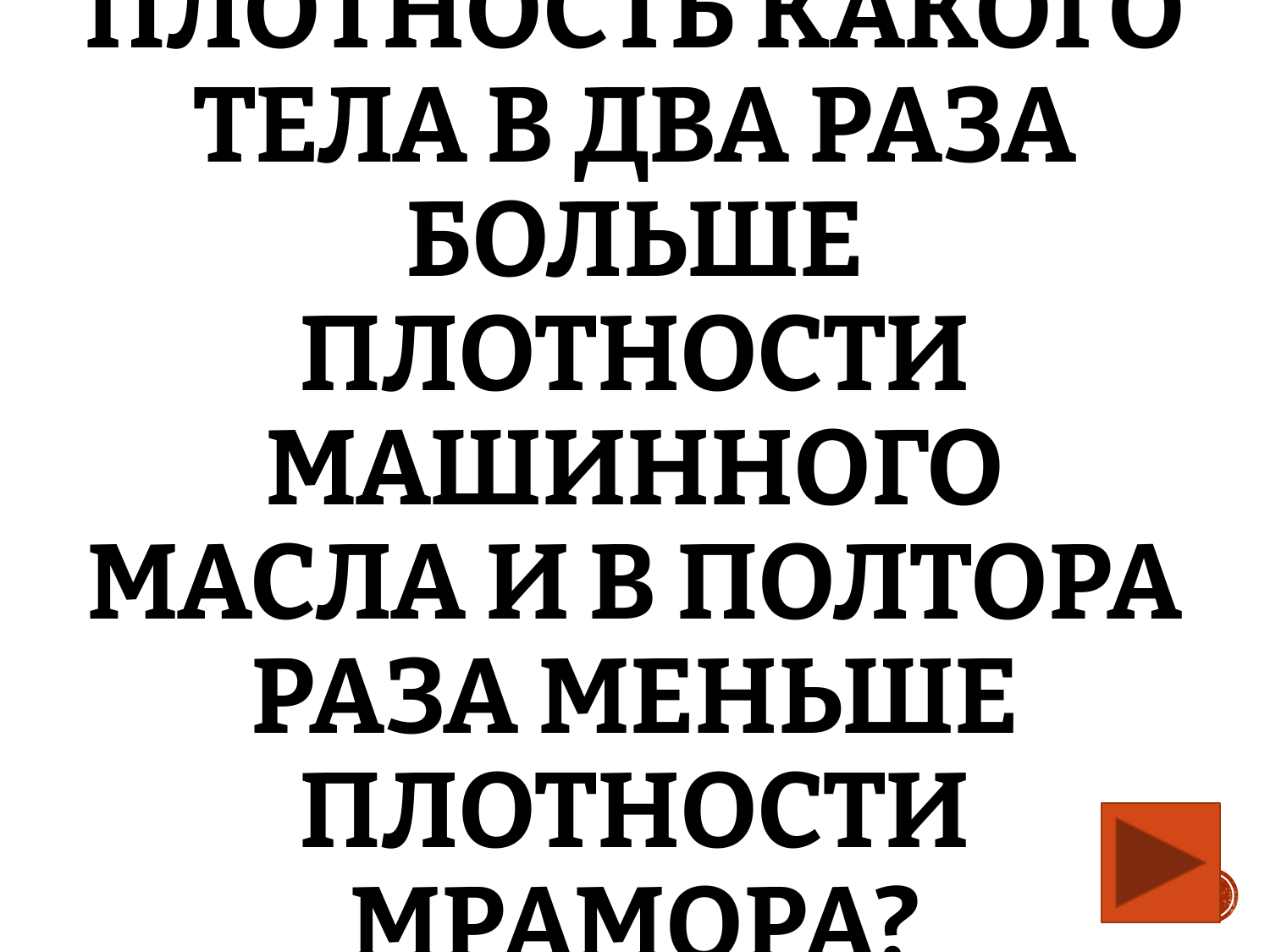

# Плотность какого тела в два раза больше плотности машинного масла и в полтора раза меньше плотности мрамора?